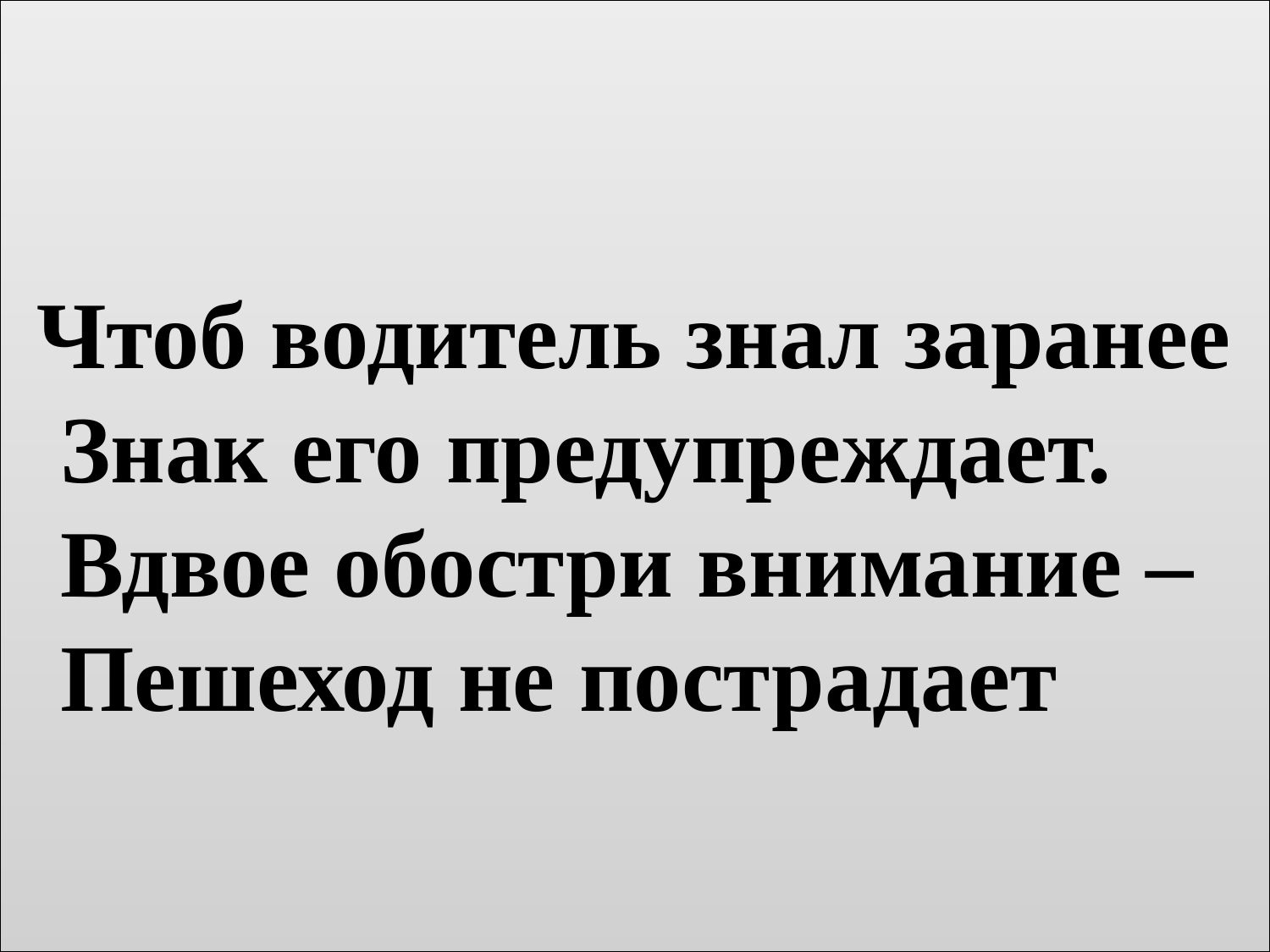

Чтоб водитель знал заранее
Знак его предупреждает.
Вдвое обостри внимание –
Пешеход не пострадает